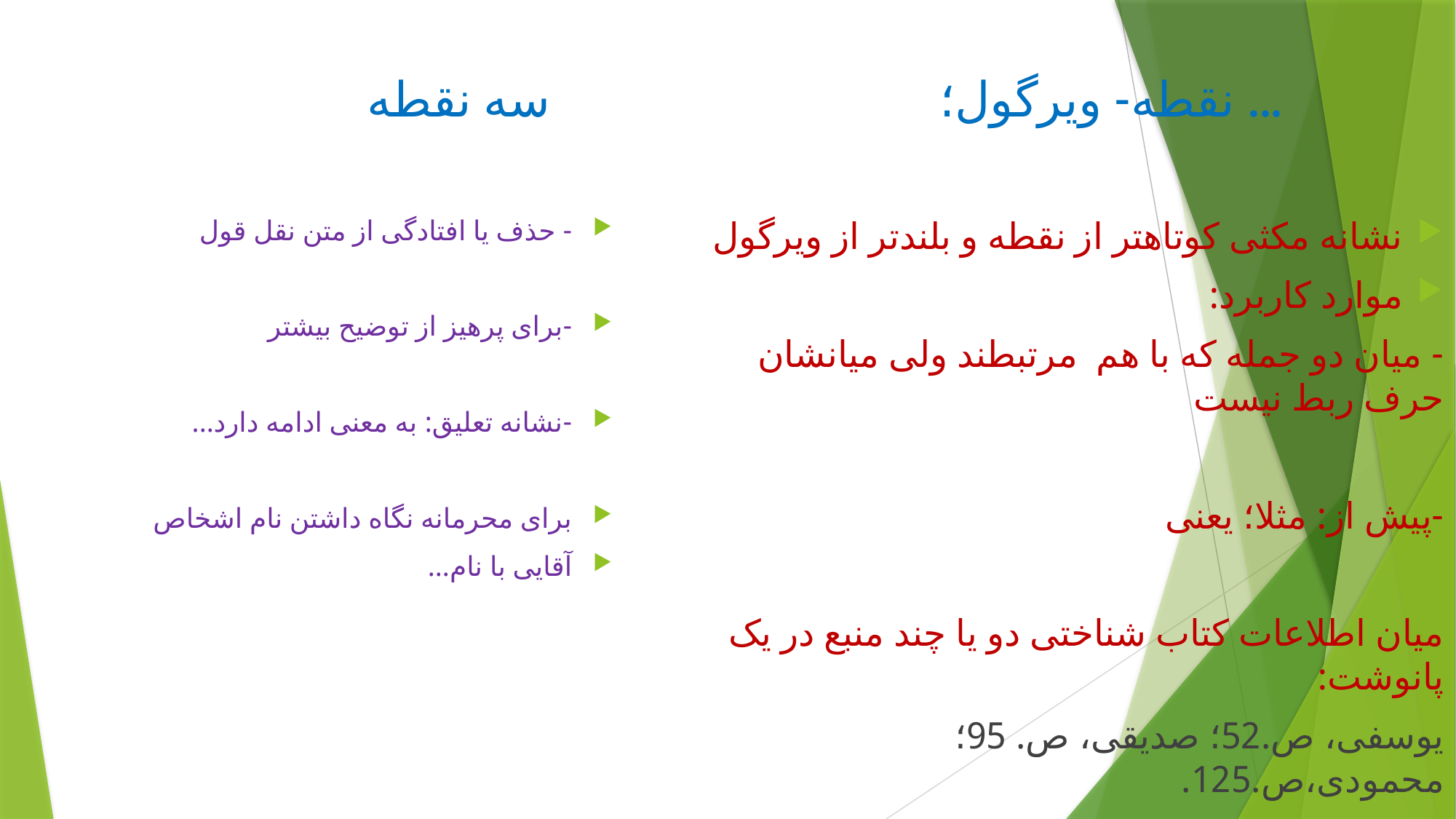

# نقطه- ویرگول؛                               سه نقطه ...
نشانه مکثی کوتاهتر از نقطه و بلندتر از ویرگول
موارد کاربرد:
- میان دو جمله که با هم  مرتبطند ولی میانشان حرف ربط نیست

-پیش از: مثلا؛ یعنی

میان اطلاعات کتاب شناختی دو یا چند منبع در یک پانوشت:
یوسفی، ص.52؛ صدیقی، ص. 95؛ محمودی،ص.125.
- حذف یا افتادگی از متن نقل قول

-برای پرهیز از توضیح بیشتر

-نشانه تعلیق: به معنی ادامه دارد...

برای محرمانه نگاه داشتن نام اشخاص
آقایی با نام...